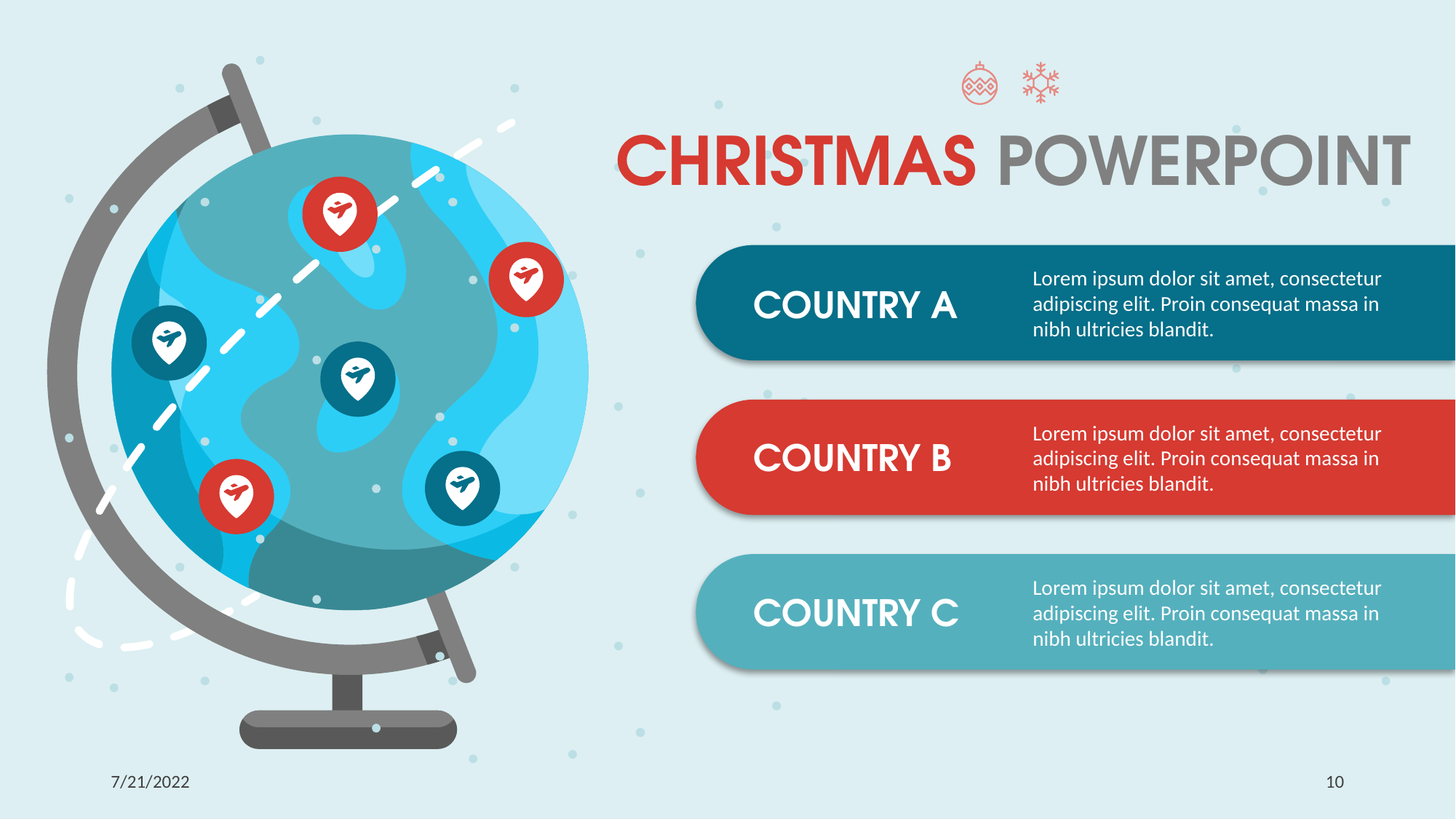

CHRISTMAS POWERPOINT

Lorem ipsum dolor sit amet, consectetur adipiscing elit. Proin consequat massa in nibh ultricies blandit.
COUNTRY A

Lorem ipsum dolor sit amet, consectetur adipiscing elit. Proin consequat massa in nibh ultricies blandit.
COUNTRY B

Lorem ipsum dolor sit amet, consectetur adipiscing elit. Proin consequat massa in nibh ultricies blandit.
COUNTRY C
7/21/2022
10